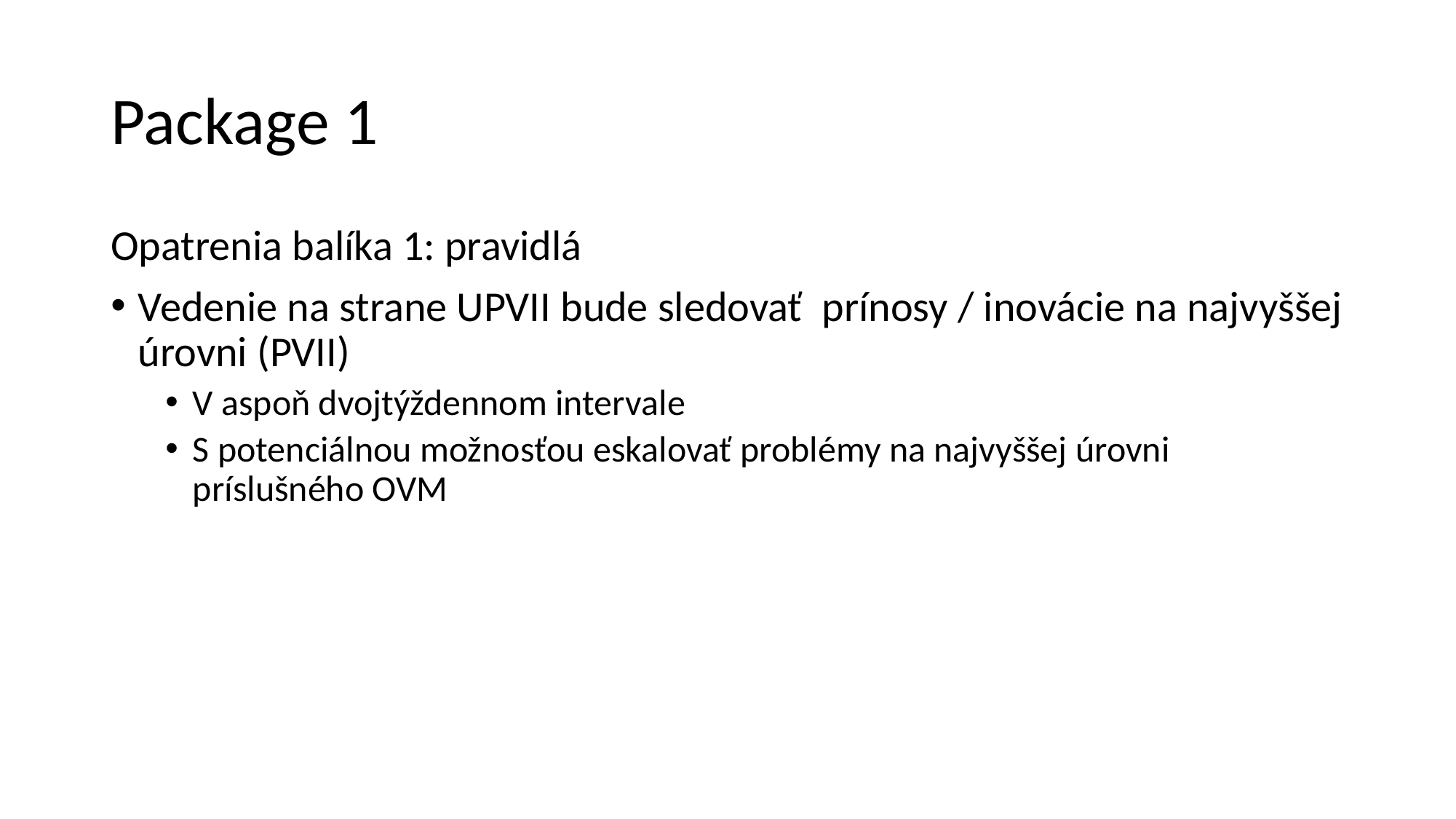

# Package 1
Opatrenia balíka 1: pravidlá
Vedenie na strane UPVII bude sledovať  prínosy / inovácie na najvyššej úrovni (PVII)
V aspoň dvojtýždennom intervale
S potenciálnou možnosťou eskalovať problémy na najvyššej úrovni príslušného OVM